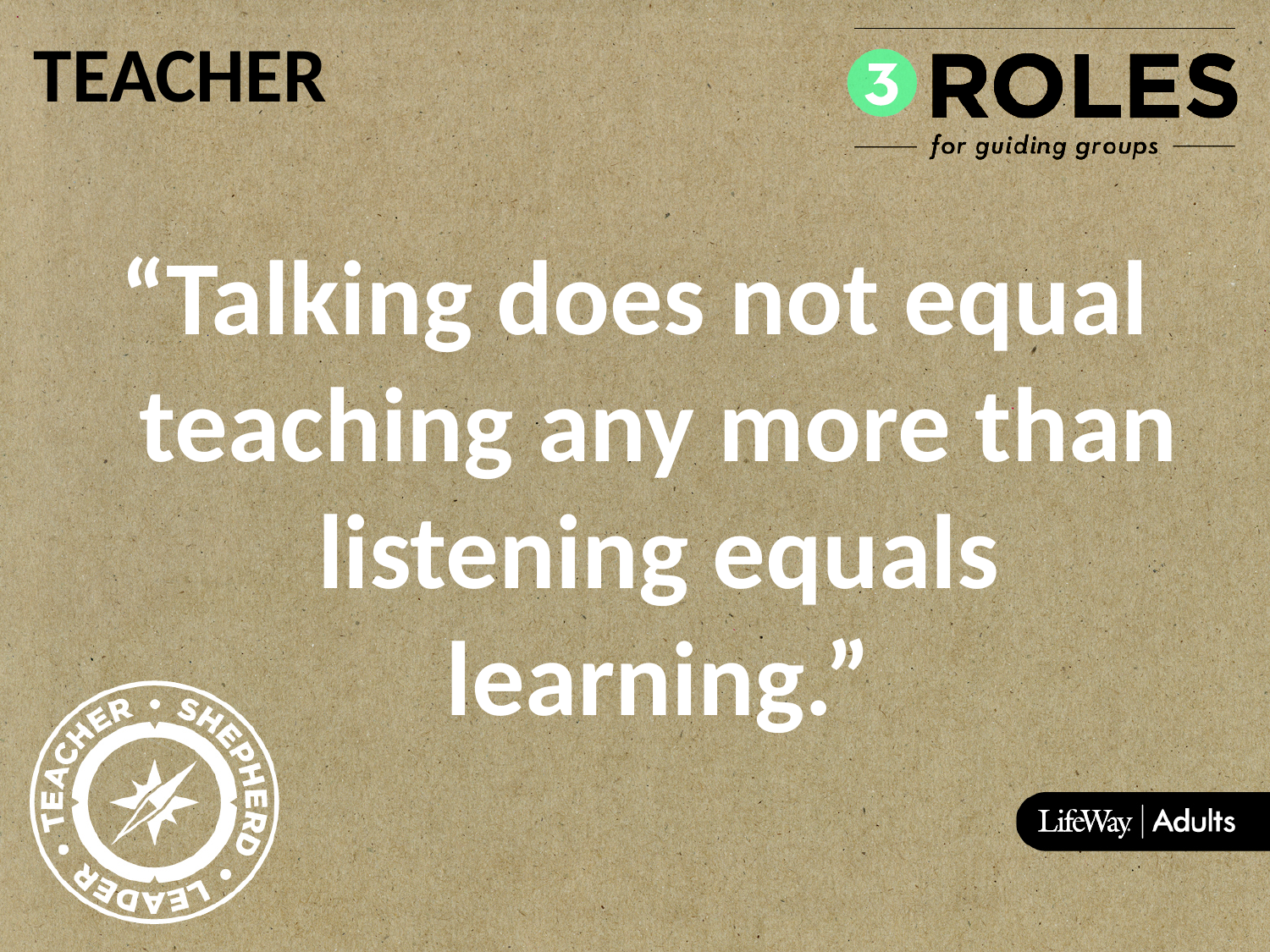

# TEACHER
“Talking does not equal teaching any more than listening equals learning.”